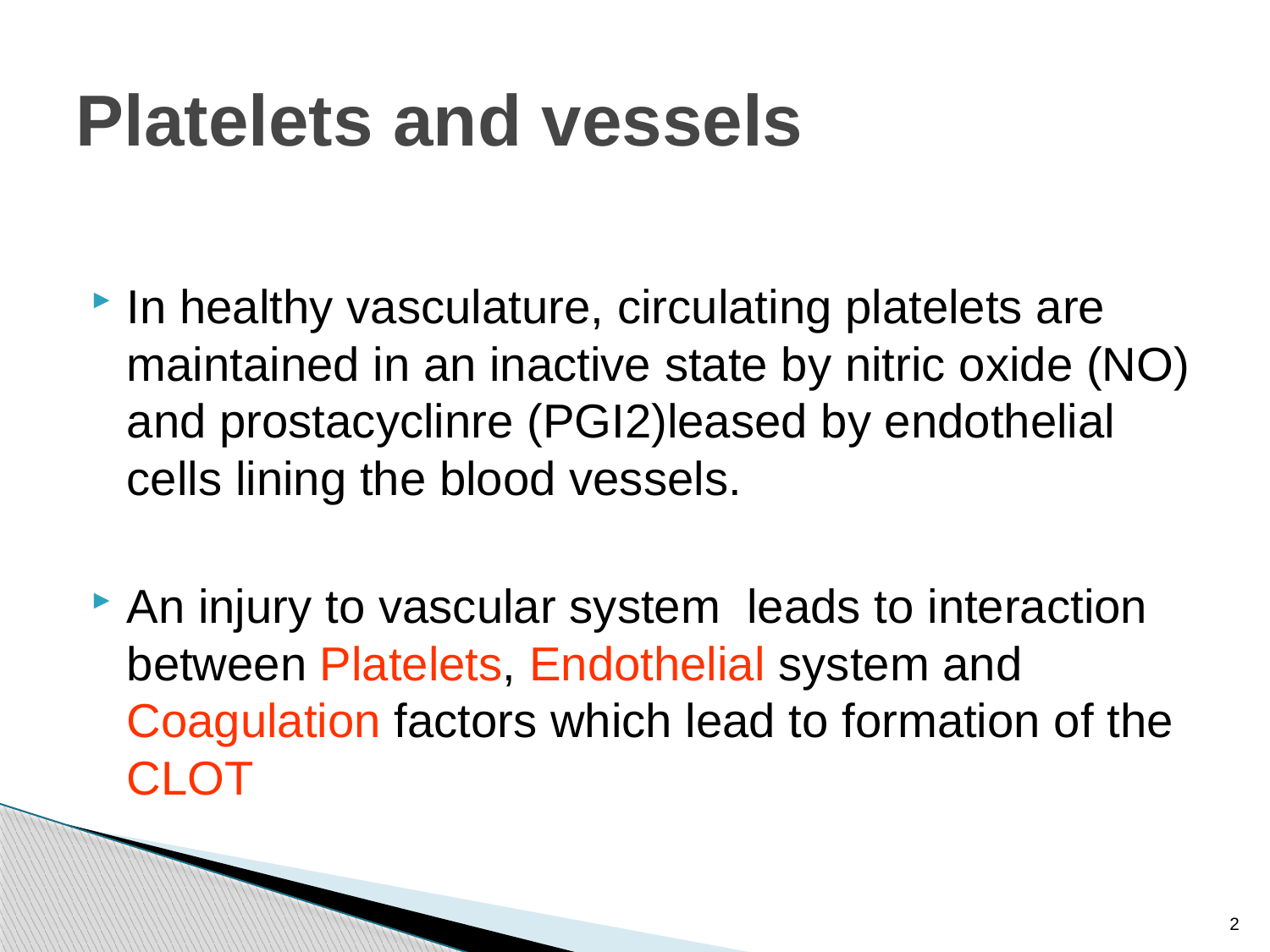

# Platelets and vessels

In healthy vasculature, circulating platelets are maintained in an inactive state by nitric oxide (NO) and prostacyclinre (PGI2)leased by endothelial cells lining the blood vessels.

An injury to vascular system  leads to interaction between Platelets, Endothelial system and Coagulation factors which lead to formation of the CLOT
2